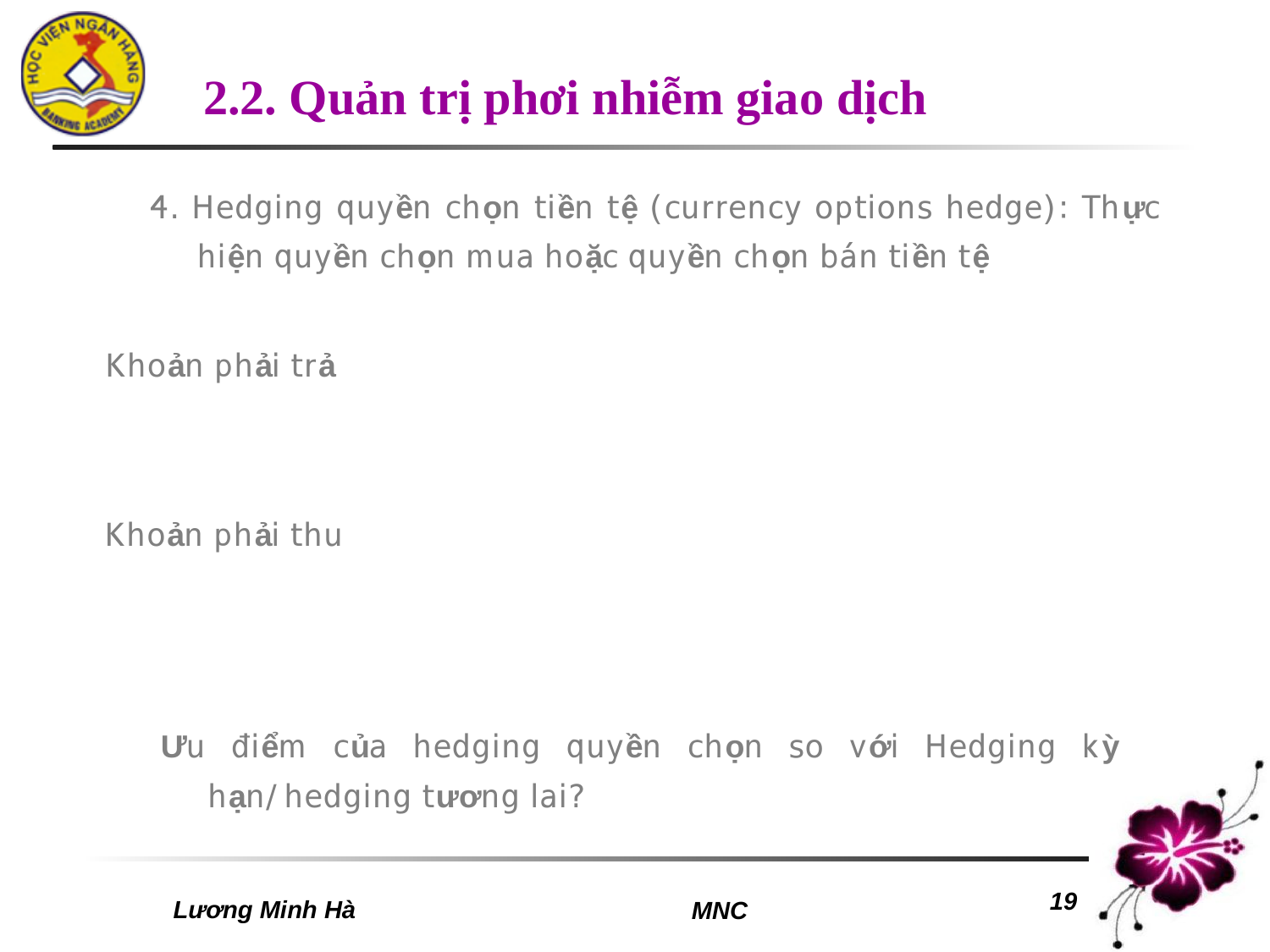

# 2.2. Quản trị phơi nhiễm giao dịch
4. Hedging quyền chọn tiền tệ (currency options hedge): Thực hiện quyền chọn mua hoặc quyền chọn bán tiền tệ
Khoản phải trả
Khoản phải thu
Ưu điểm của hedging quyền chọn so với Hedging kỳ hạn/hedging tương lai?
Lương Minh Hà